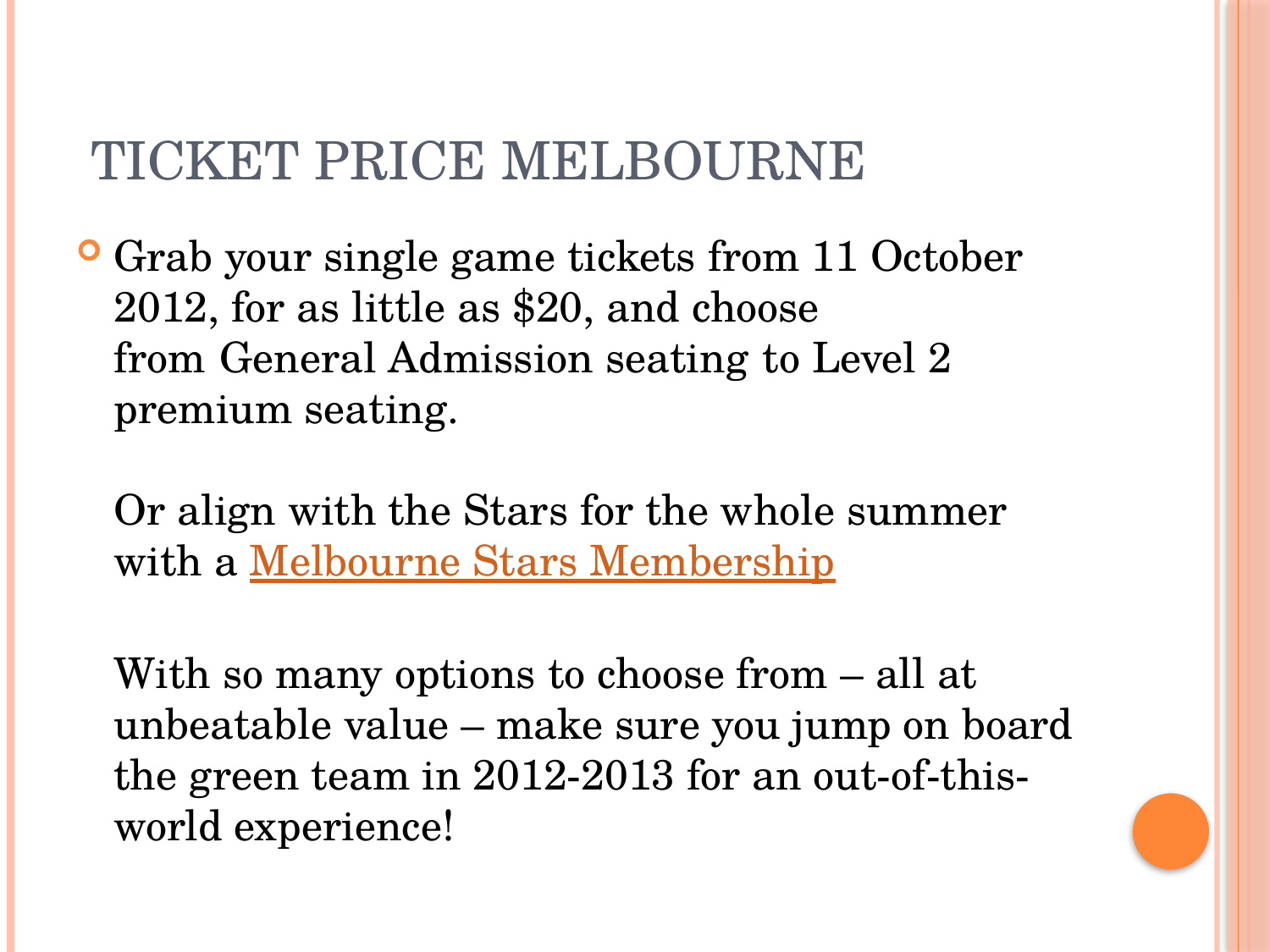

# ticket price melbourne
Grab your single game tickets from 11 October 2012, for as little as $20, and choose from General Admission seating to Level 2 premium seating.
Or align with the Stars for the whole summer with a Melbourne Stars Membership
With so many options to choose from – all at unbeatable value – make sure you jump on board the green team in 2012-2013 for an out-of-this-world experience!